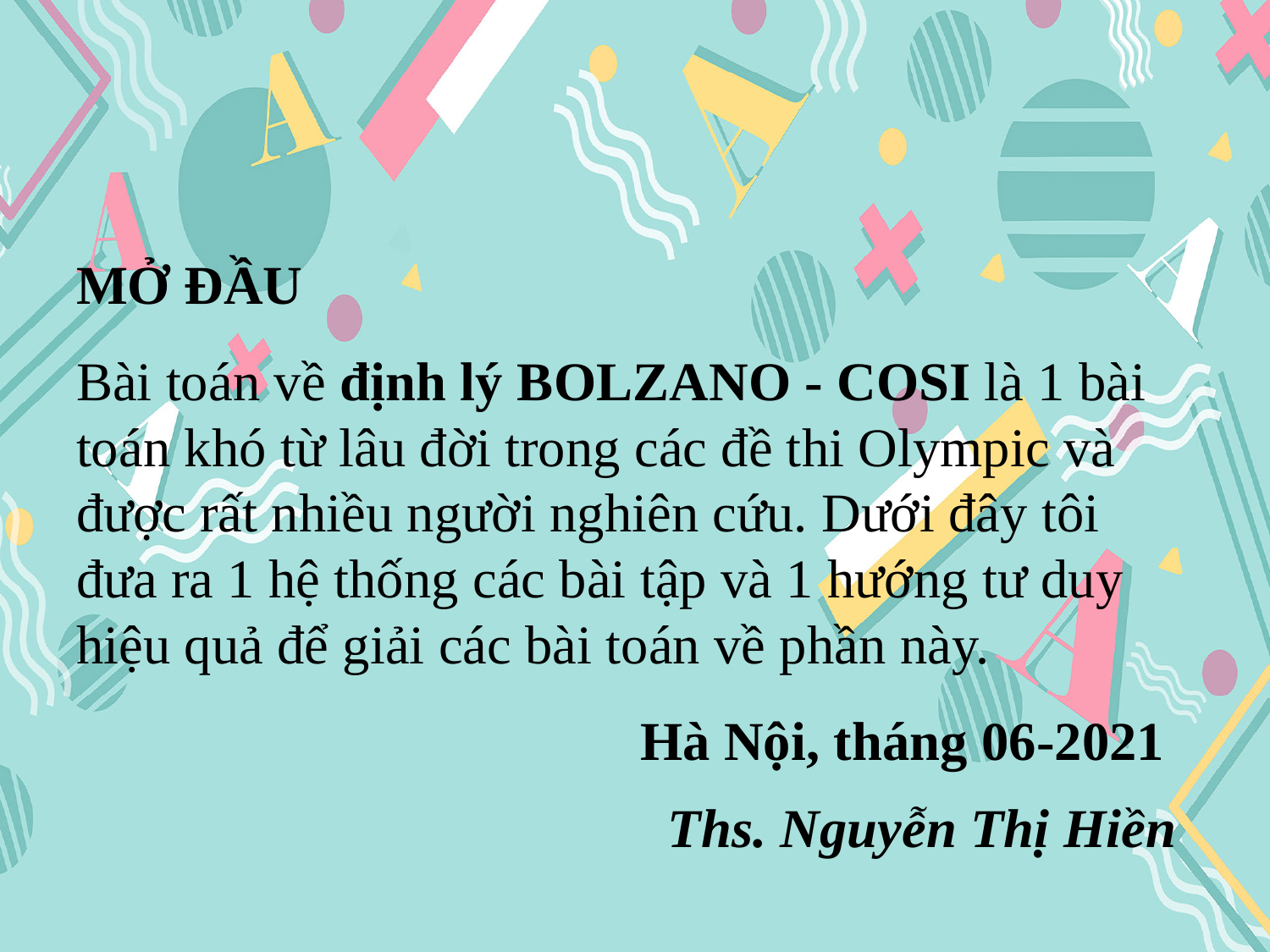

MỞ ĐẦU
Bài toán về định lý BOLZANO - COSI là 1 bài toán khó từ lâu đời trong các đề thi Olympic và được rất nhiều người nghiên cứu. Dưới đây tôi đưa ra 1 hệ thống các bài tập và 1 hướng tư duy hiệu quả để giải các bài toán về phần này.
                                         Hà Nội, tháng 06-2021
                                           Ths. Nguyễn Thị Hiền